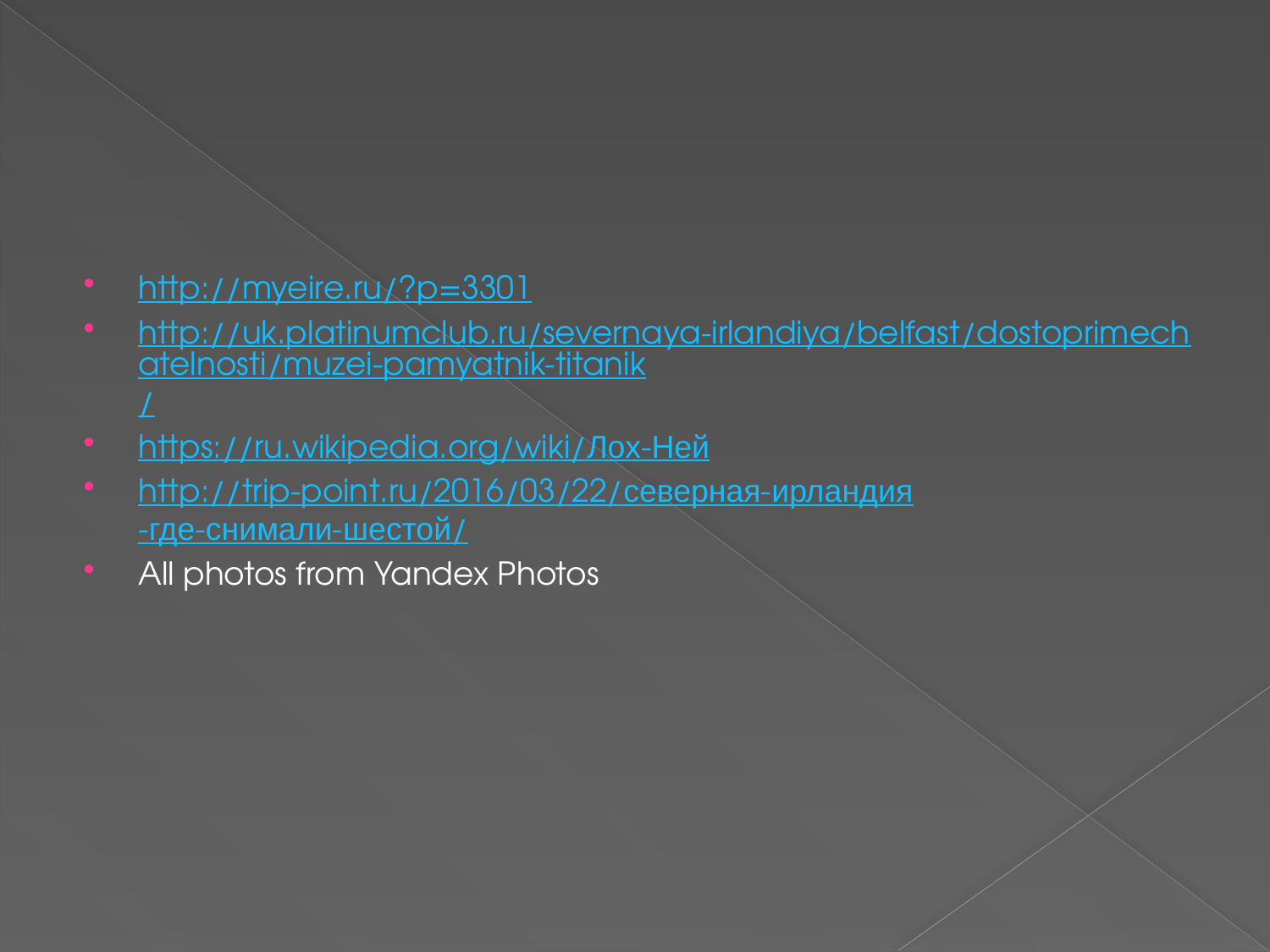

#
http://myeire.ru/?p=3301
http://uk.platinumclub.ru/severnaya-irlandiya/belfast/dostoprimechatelnosti/muzei-pamyatnik-titanik/
https://ru.wikipedia.org/wiki/Лох-Ней
http://trip-point.ru/2016/03/22/северная-ирландия-где-снимали-шестой/
All photos from Yandex Photos